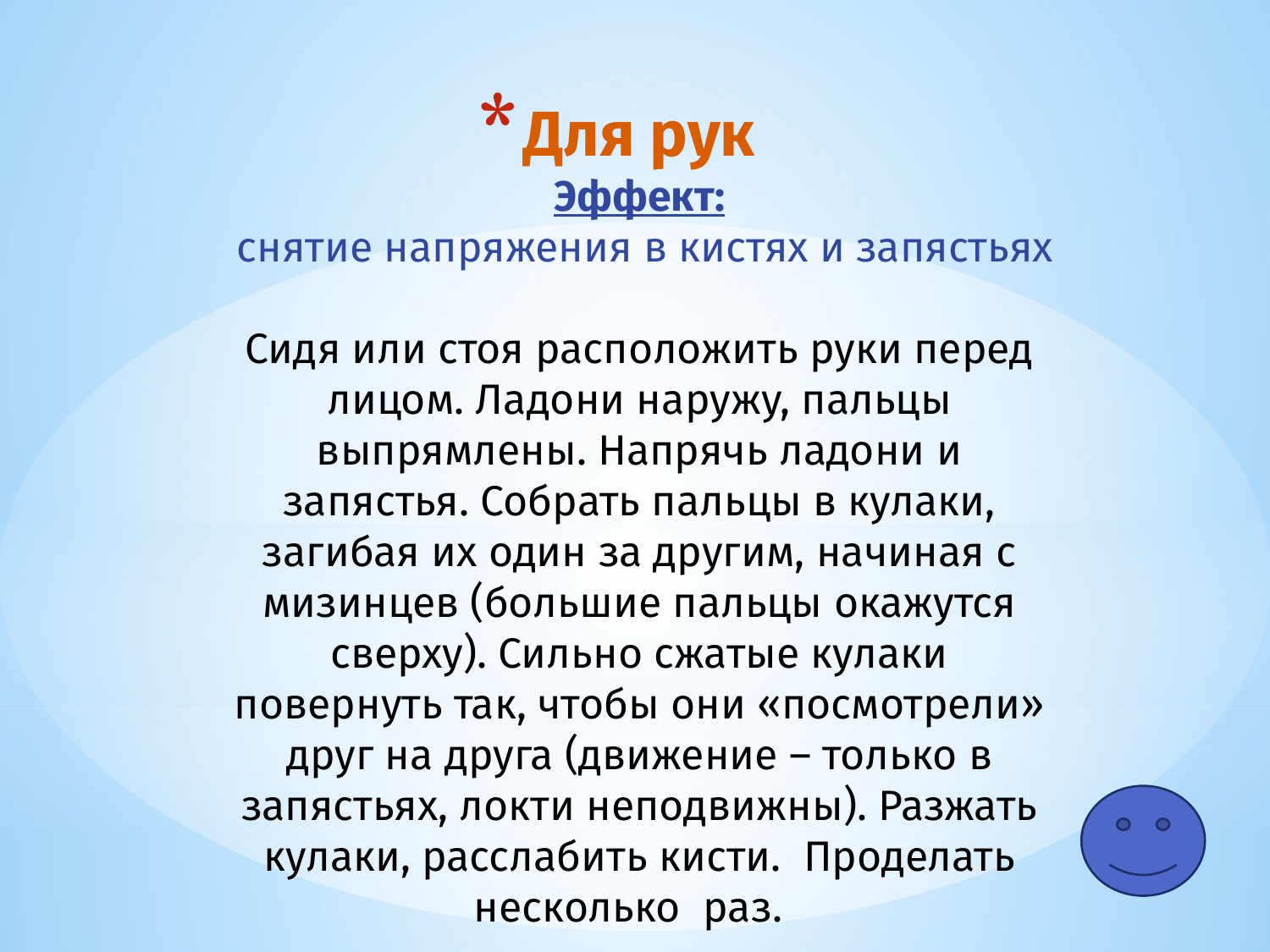

Для рук
Эффект:
 снятие напряжения в кистях и запястьях
Сидя или стоя расположить руки перед лицом. Ладони наружу, пальцы выпрямлены. Напрячь ладони и запястья. Собрать пальцы в кулаки, загибая их один за другим, начиная с мизинцев (большие пальцы окажутся сверху). Сильно сжатые кулаки повернуть так, чтобы они «посмотрели» друг на друга (движение – только в запястьях, локти неподвижны). Разжать кулаки, расслабить кисти.  Проделать несколько  раз.